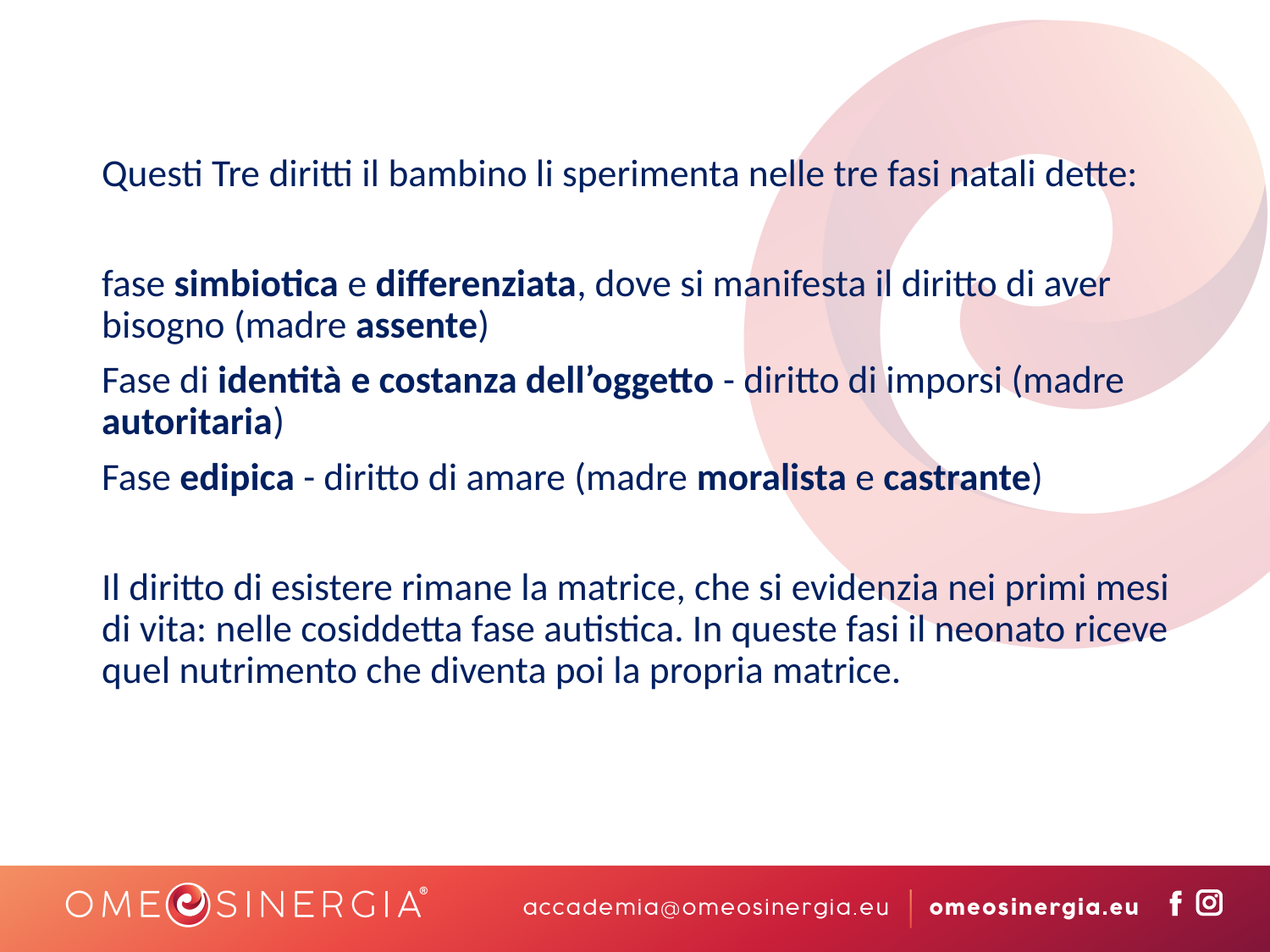

Questi Tre diritti il bambino li sperimenta nelle tre fasi natali dette:

fase simbiotica e differenziata, dove si manifesta il diritto di aver bisogno (madre assente)
Fase di identità e costanza dell’oggetto - diritto di imporsi (madre autoritaria)
Fase edipica - diritto di amare (madre moralista e castrante)

Il diritto di esistere rimane la matrice, che si evidenzia nei primi mesi di vita: nelle cosiddetta fase autistica. In queste fasi il neonato riceve quel nutrimento che diventa poi la propria matrice.